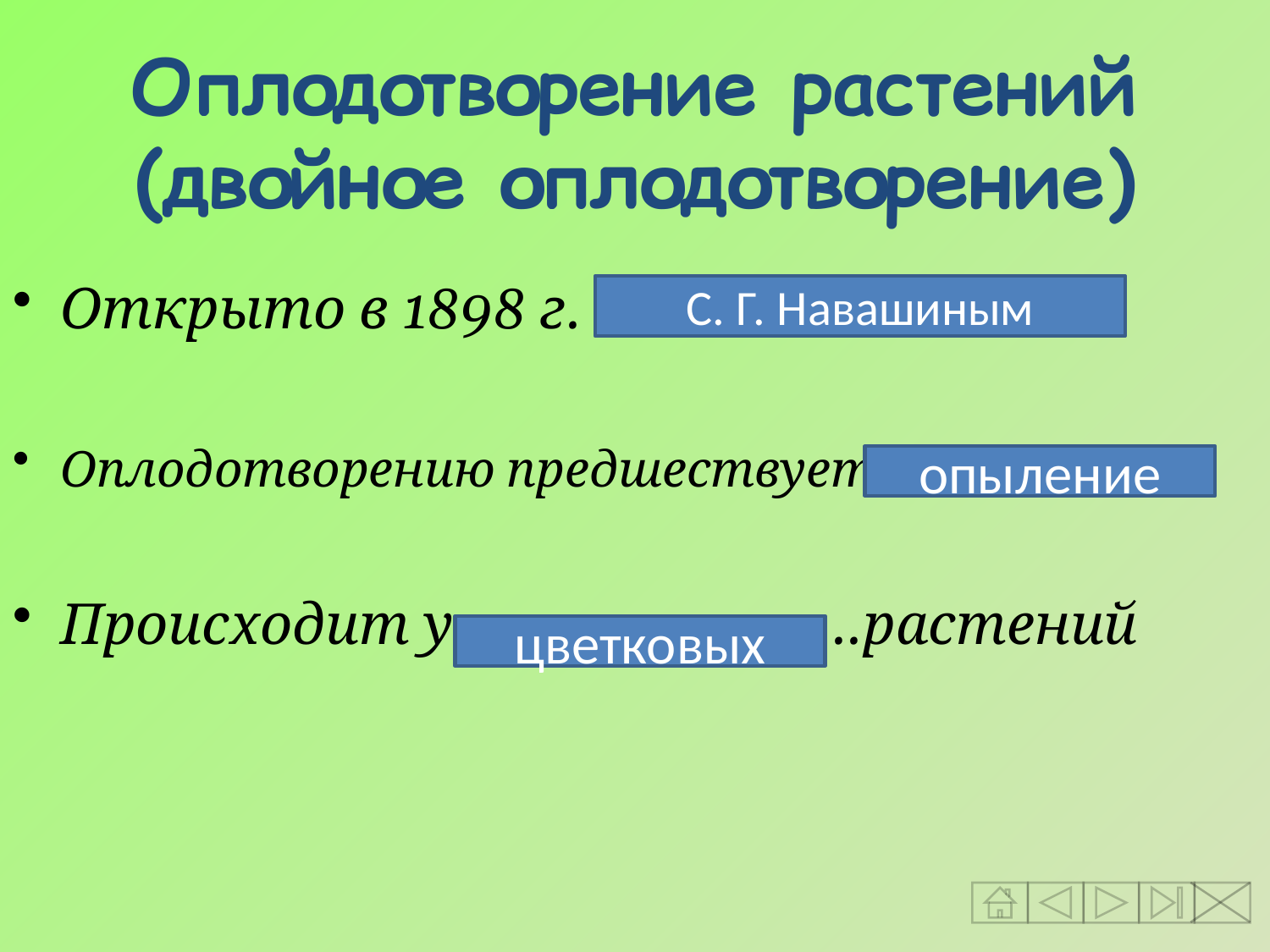

Оплодотворение растений
(двойное оплодотворение)
Открыто в 1898 г.   ………………….

Оплодотворению предшествует ……….

Происходит у ……………………..растений
С. Г. Навашиным
опыление
цветковых